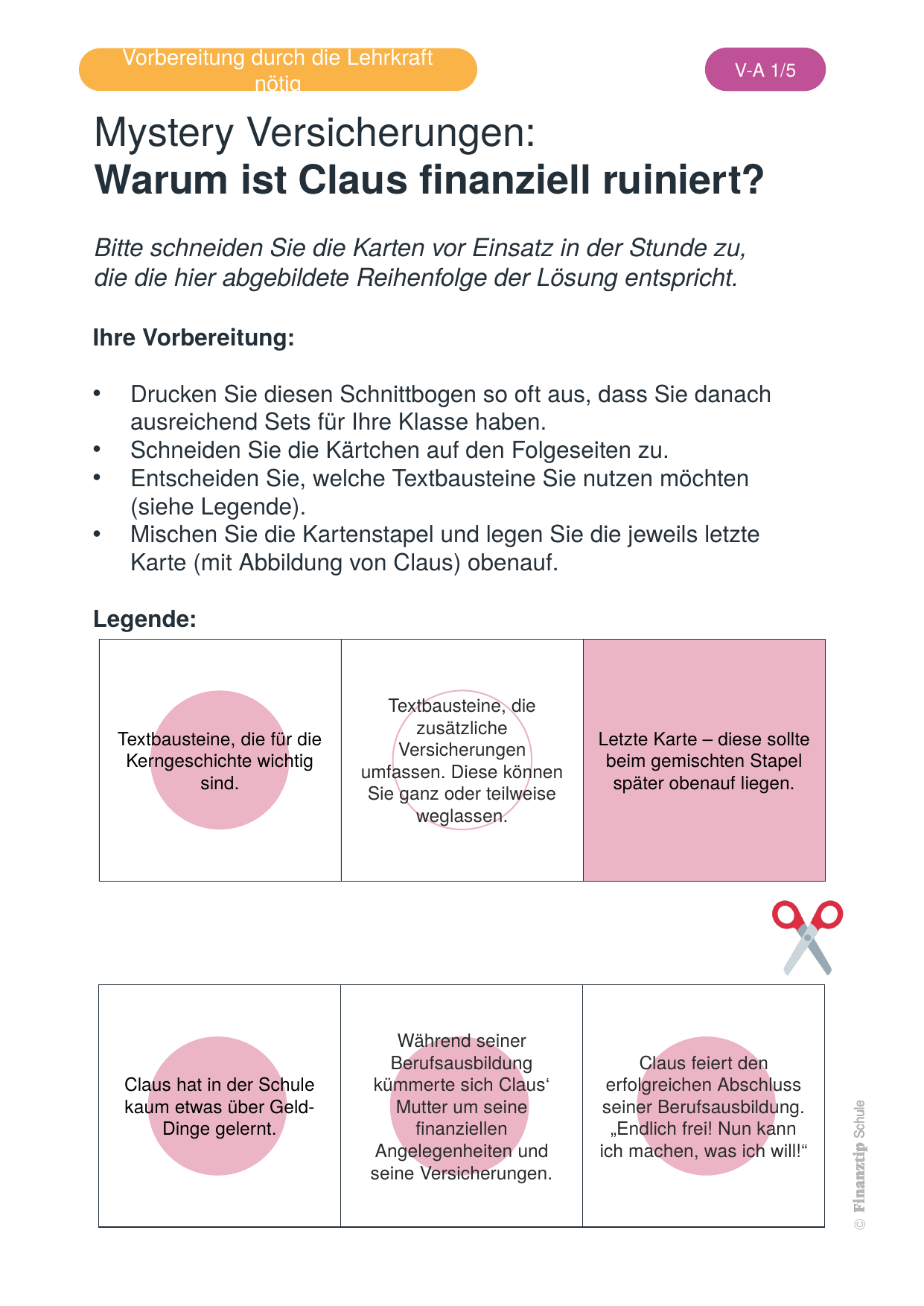

Ihre Vorbereitung:

Drucken Sie diesen Schnittbogen so oft aus, dass Sie danach ausreichend Sets für Ihre Klasse haben.
Schneiden Sie die Kärtchen auf den Folgeseiten zu.
Entscheiden Sie, welche Textbausteine Sie nutzen möchten (siehe Legende).
Mischen Sie die Kartenstapel und legen Sie die jeweils letzte Karte (mit Abbildung von Claus) obenauf.

Legende:

Textbausteine, die für die Kerngeschichte wichtig sind.
Textbausteine, die zusätzliche Versicherungen umfassen. Diese können Sie ganz oder teilweise weglassen.
Letzte Karte – diese sollte beim gemischten Stapel später obenauf liegen.

Claus hat in der Schule kaum etwas über Geld-Dinge gelernt.
Während seiner Berufsausbildung kümmerte sich Claus‘ Mutter um seine finanziellen Angelegenheiten und seine Versicherungen.
Claus feiert den erfolgreichen Abschluss seiner Berufsausbildung. „Endlich frei! Nun kann ich machen, was ich will!“